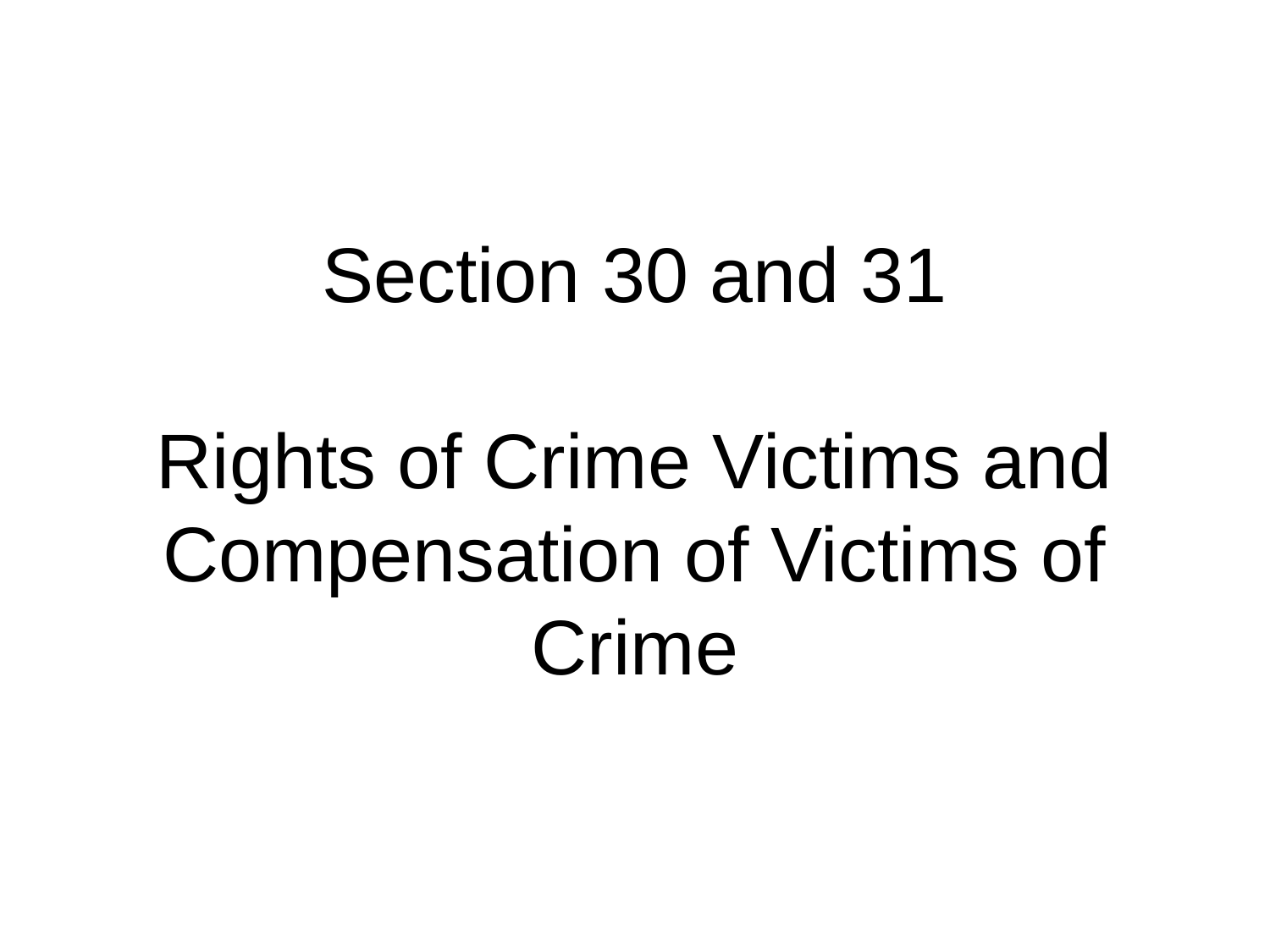

# Section 30 and 31 Rights of Crime Victims and Compensation of Victims of Crime